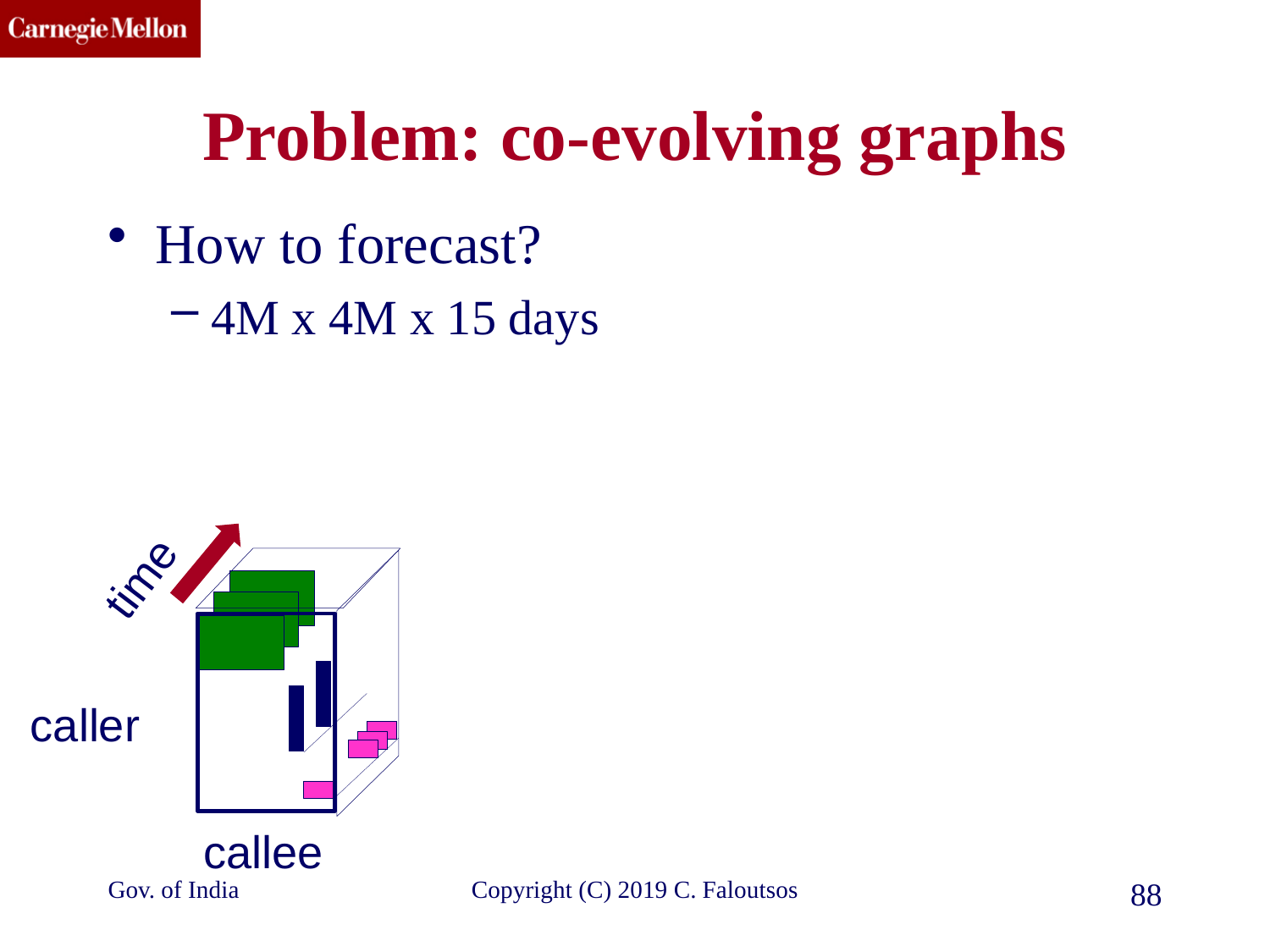

# Problem: co-evolving graphs
How to forecast?
4M x 4M x 15 days
time

caller
callee
Gov. of India
Copyright (C) 2019 C. Faloutsos
88